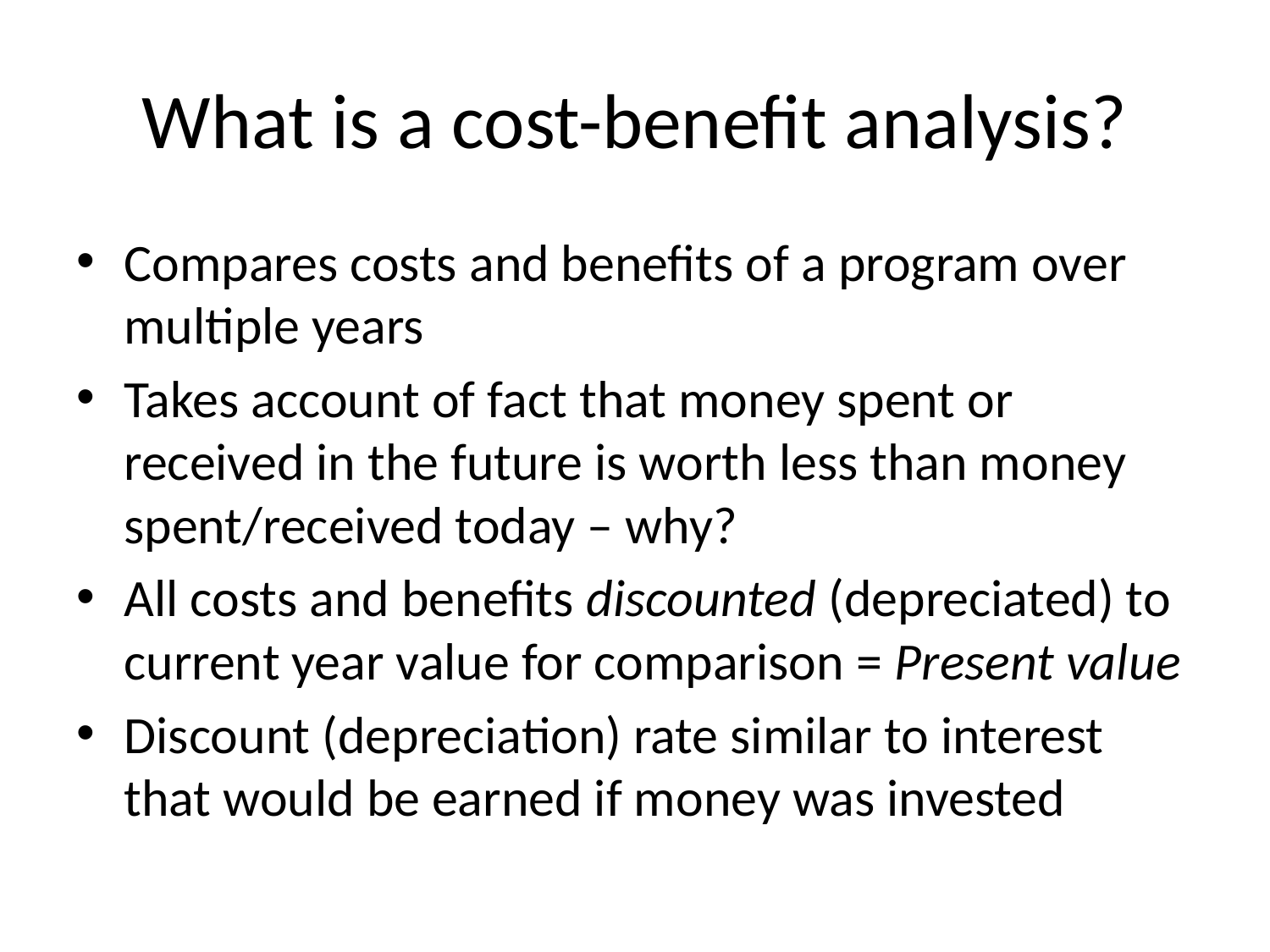

# What is a cost-benefit analysis?
Compares costs and benefits of a program over multiple years
Takes account of fact that money spent or received in the future is worth less than money spent/received today – why?
All costs and benefits discounted (depreciated) to current year value for comparison = Present value
Discount (depreciation) rate similar to interest that would be earned if money was invested